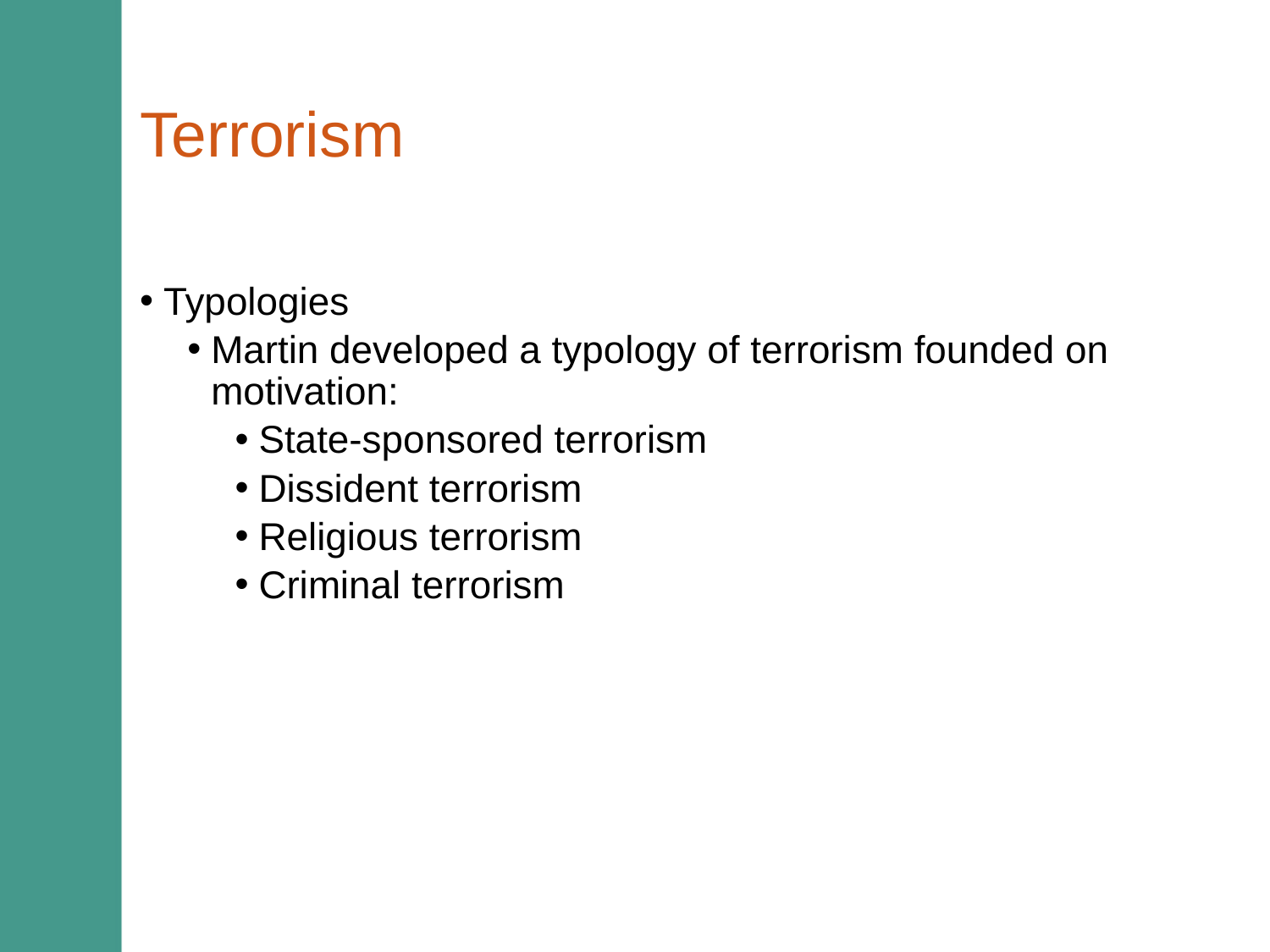

# Terrorism
Typologies
Martin developed a typology of terrorism founded on motivation:
State-sponsored terrorism
Dissident terrorism
Religious terrorism
Criminal terrorism